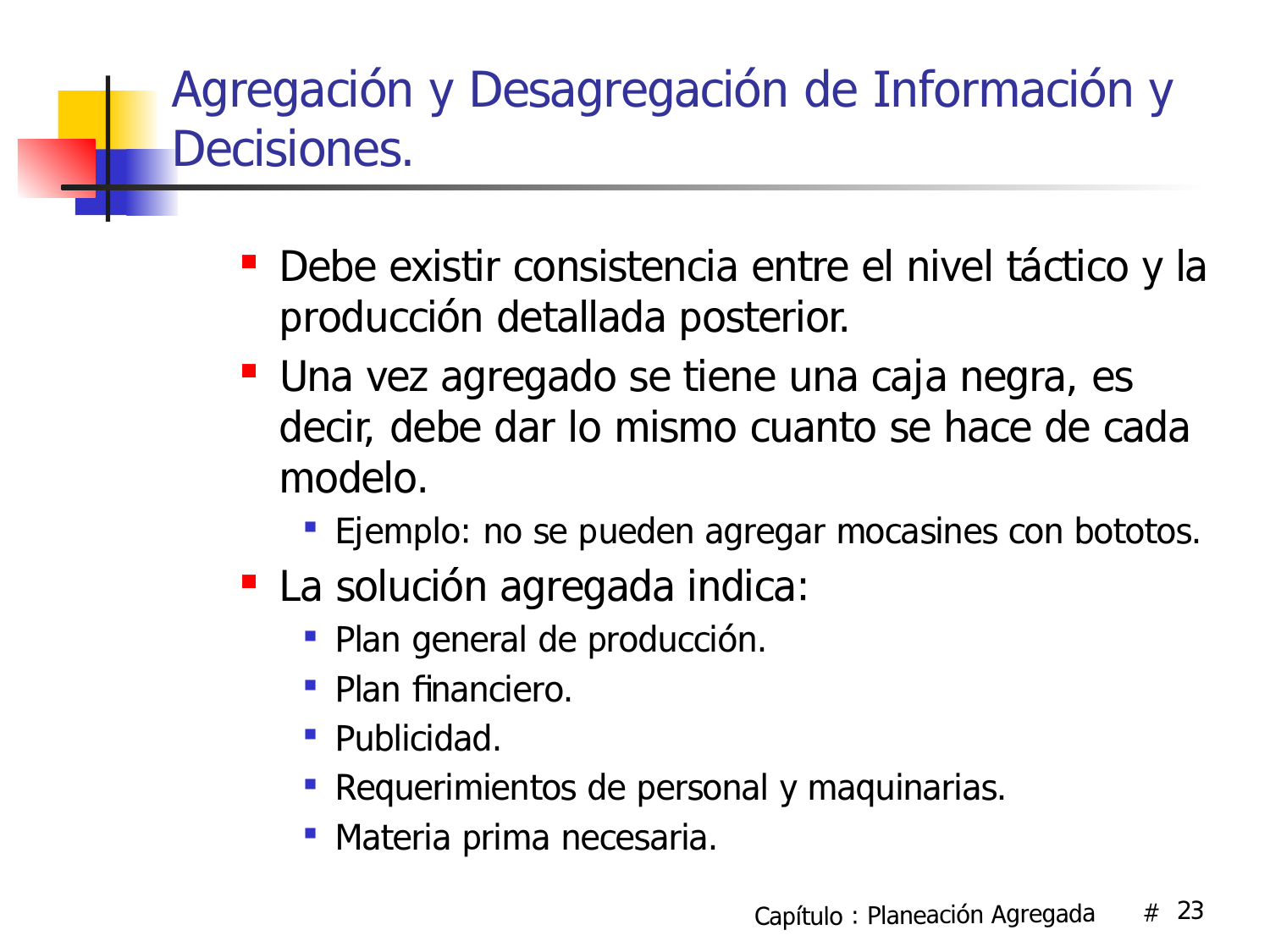

# Agregación y Desagregación de Información y Decisiones.
Debe existir consistencia entre el nivel táctico y la producción detallada posterior.
Una vez agregado se tiene una caja negra, es decir, debe dar lo mismo cuanto se hace de cada modelo.
Ejemplo: no se pueden agregar mocasines con bototos.
La solución agregada indica:
Plan general de producción.
Plan financiero.
Publicidad.
Requerimientos de personal y maquinarias.
Materia prima necesaria.
23
Capítulo : Planeación Agregada      #